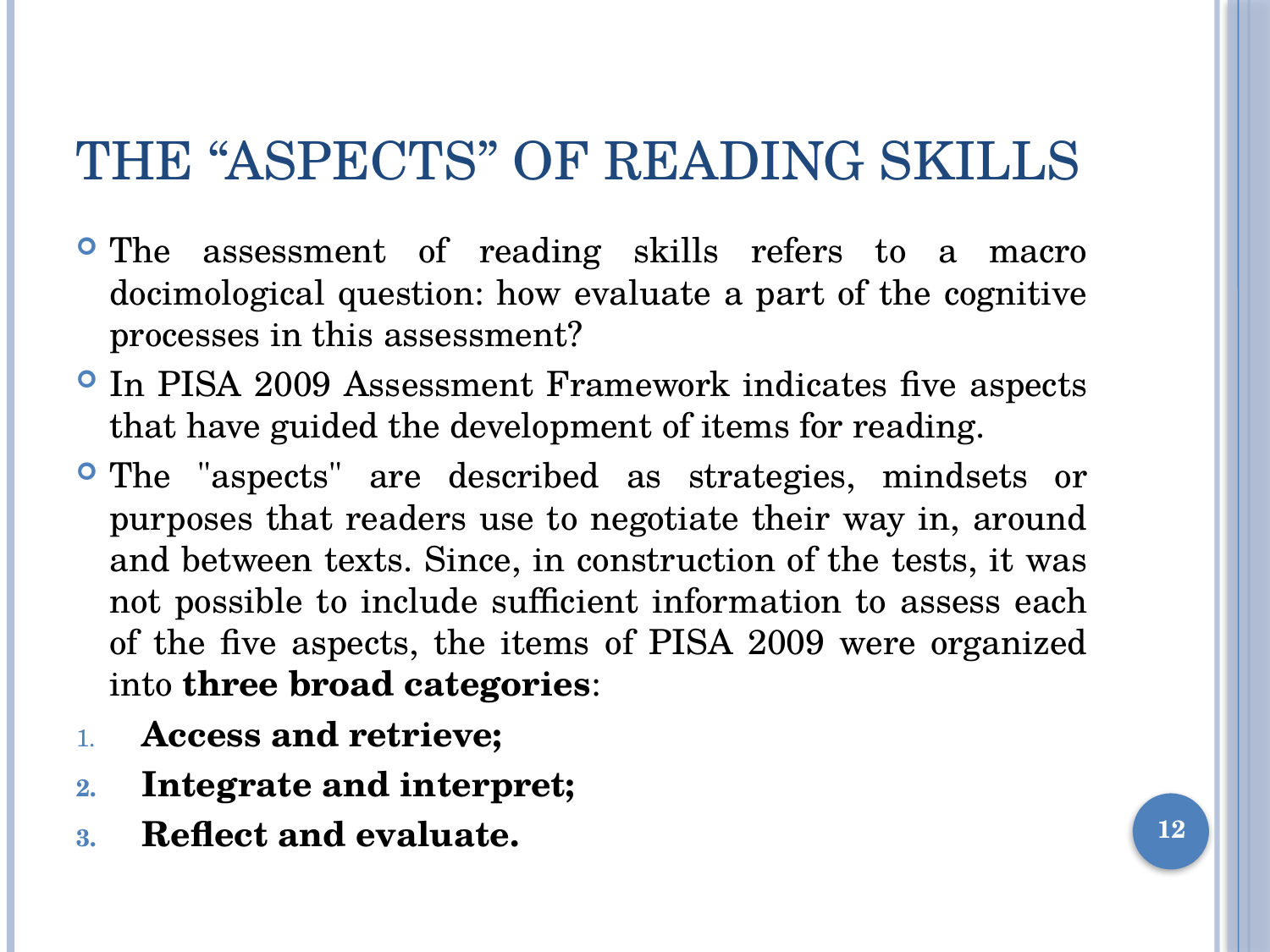

# The “aspects” of reading skills
The assessment of reading skills refers to a macro docimological question: how evaluate a part of the cognitive processes in this assessment?
In PISA 2009 Assessment Framework indicates five aspects that have guided the development of items for reading.
The "aspects" are described as strategies, mindsets or purposes that readers use to negotiate their way in, around and between texts. Since, in construction of the tests, it was not possible to include sufficient information to assess each of the five aspects, the items of PISA 2009 were organized into three broad categories:
 Access and retrieve;
 Integrate and interpret;
 Reflect and evaluate.
12